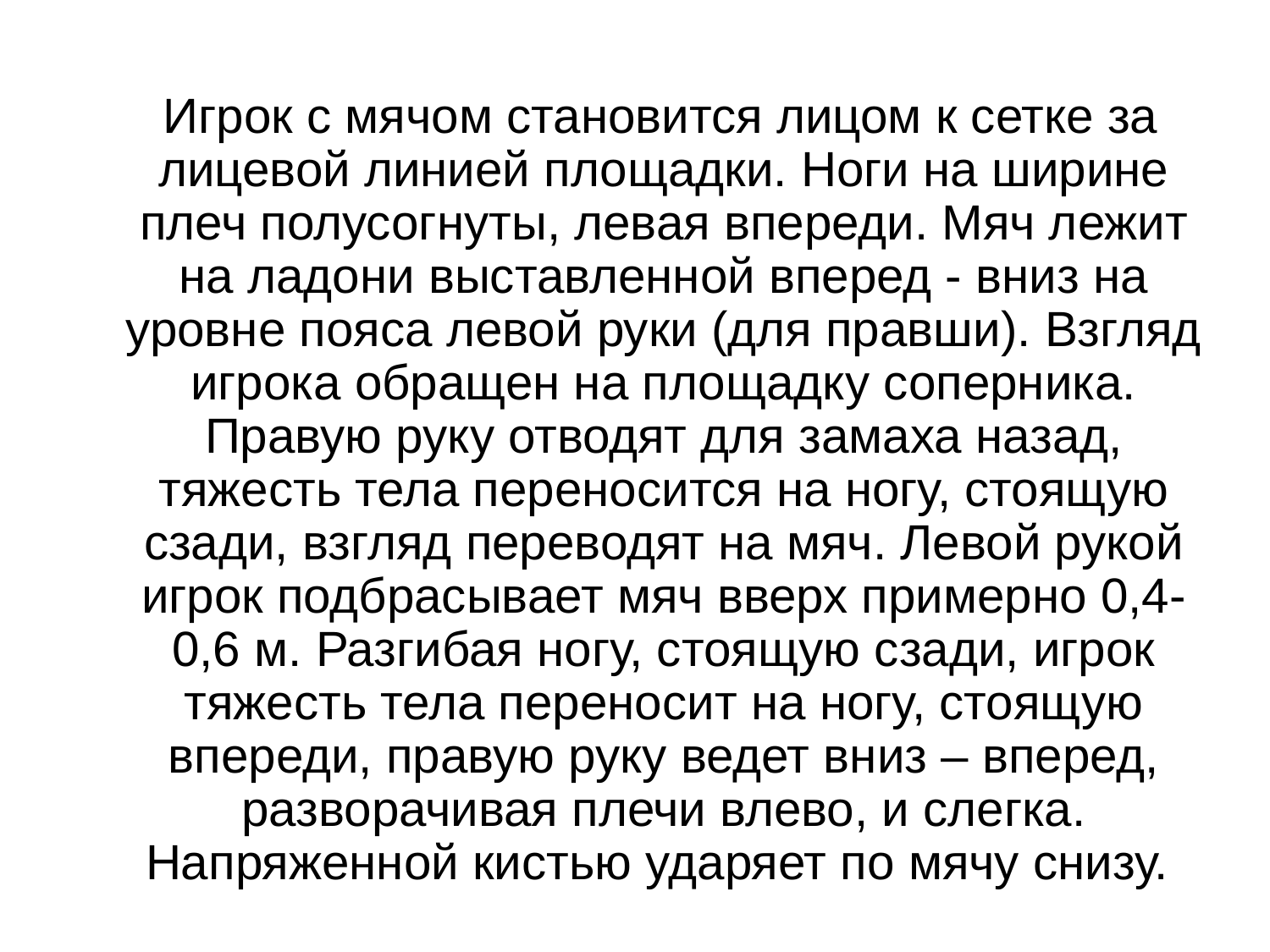

Игрок с мячом становится лицом к сетке за лицевой линией площадки. Ноги на ширине плеч полусогнуты, левая впереди. Мяч лежит на ладони выставленной вперед - вниз на уровне пояса левой руки (для правши). Взгляд игрока обращен на площадку соперника. Правую руку отводят для замаха назад, тяжесть тела переносится на ногу, стоящую сзади, взгляд переводят на мяч. Левой рукой игрок подбрасывает мяч вверх примерно 0,4-0,6 м. Разгибая ногу, стоящую сзади, игрок тяжесть тела переносит на ногу, стоящую впереди, правую руку ведет вниз – вперед, разворачивая плечи влево, и слегка. Напряженной кистью ударяет по мячу снизу.